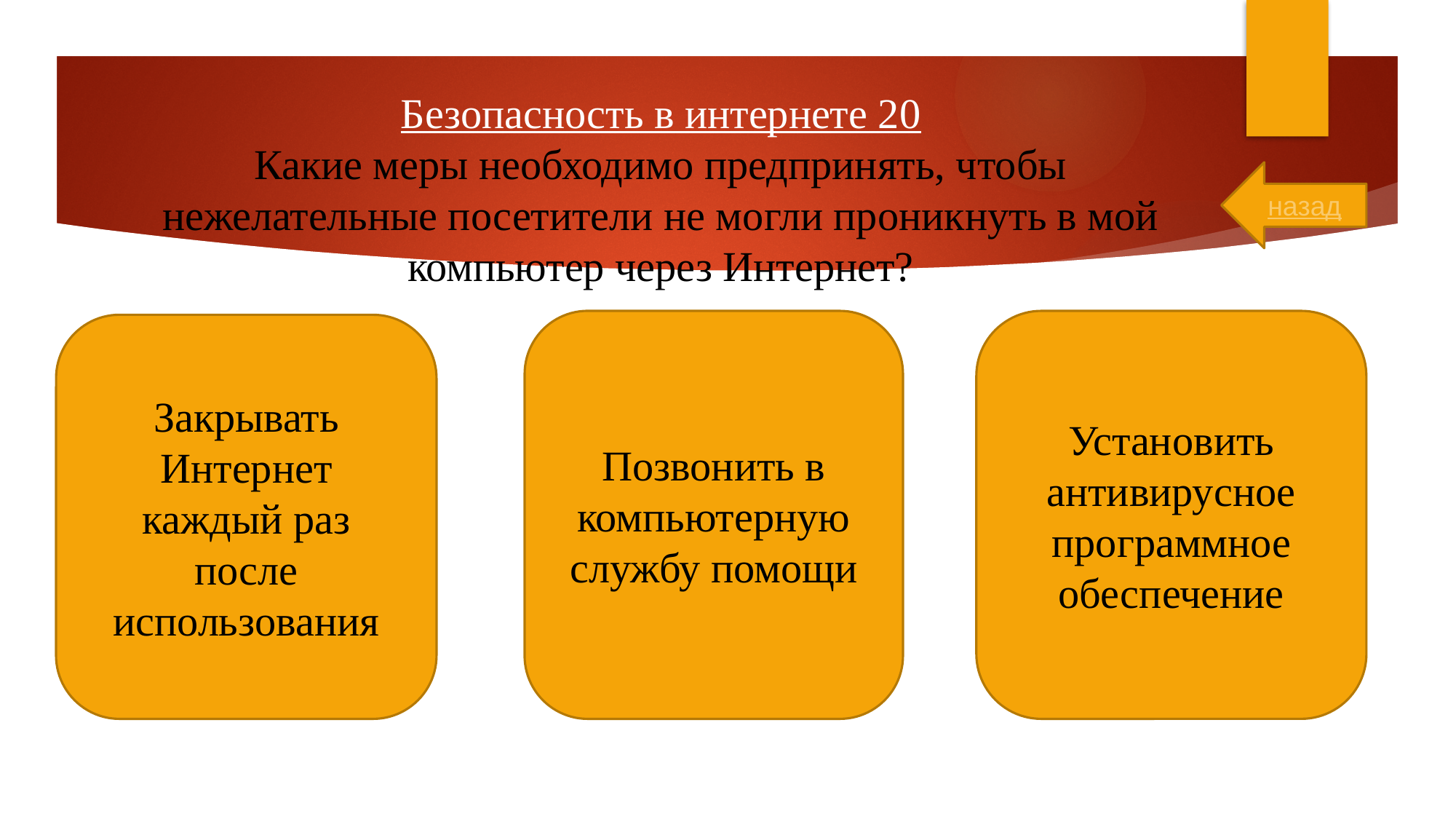

# Безопасность в интернете 20 Какие меры необходимо предпринять, чтобы нежелательные посетители не могли проникнуть в мой компьютер через Интернет?
назад
Установить антивирусное программное обеспечение
Позвонить в компьютерную службу помощи

Закрывать Интернет каждый раз после использования